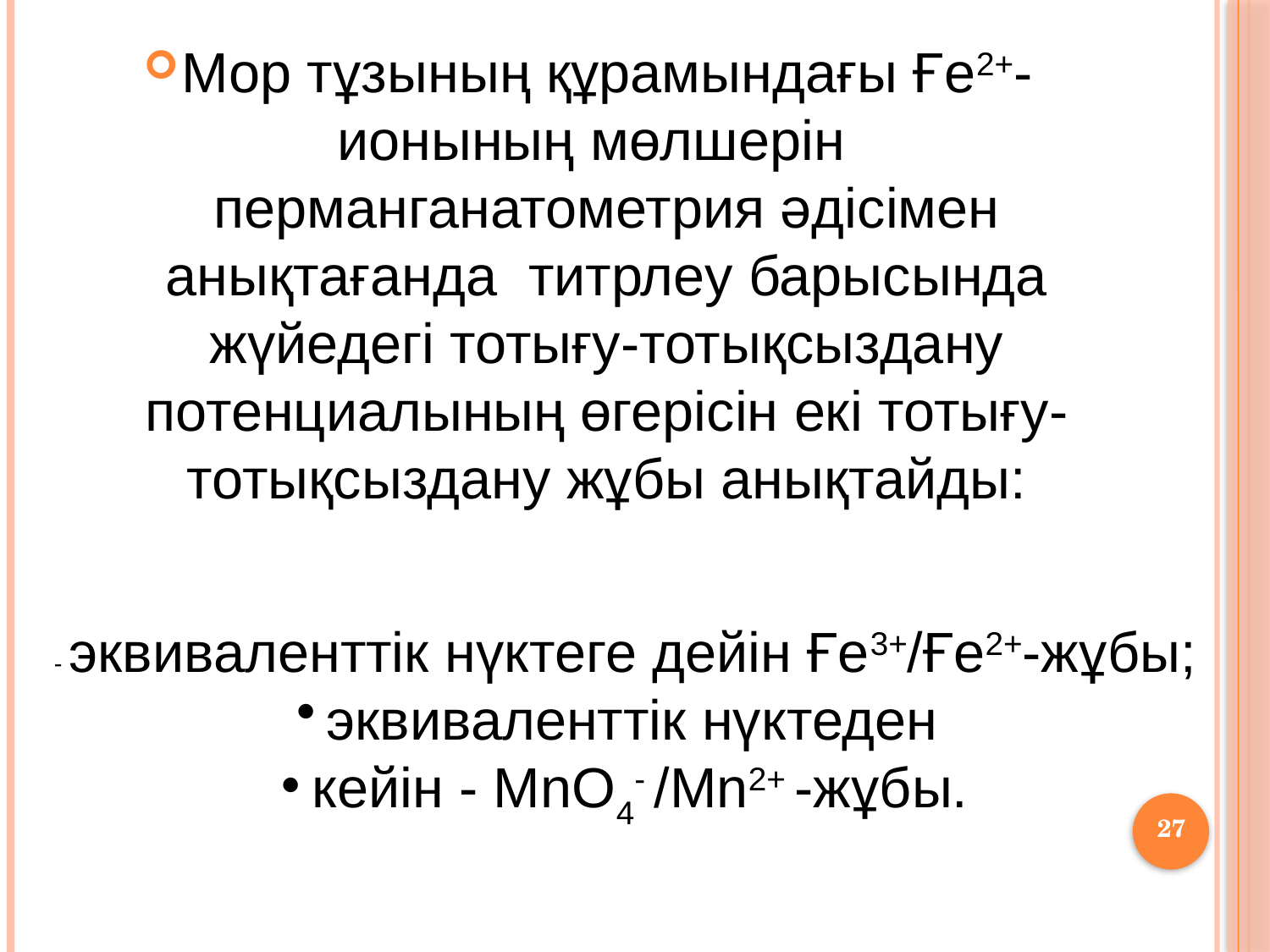

Мор тұзының құрамындағы Ғе2+-ионының мөлшерін   перманганатометрия әдісімен анықтағанда  титрлеу барысында жүйедегі тотығу-тотықсыздану потенциалының өгерісін екі тотығу-тотықсыздану жұбы анықтайды:

- эквиваленттік нүктеге дейін Ғе3+/Ғе2+-жұбы;
эквиваленттік нүктеден
кейін - MnO4- /Mn2+ -жұбы.
27